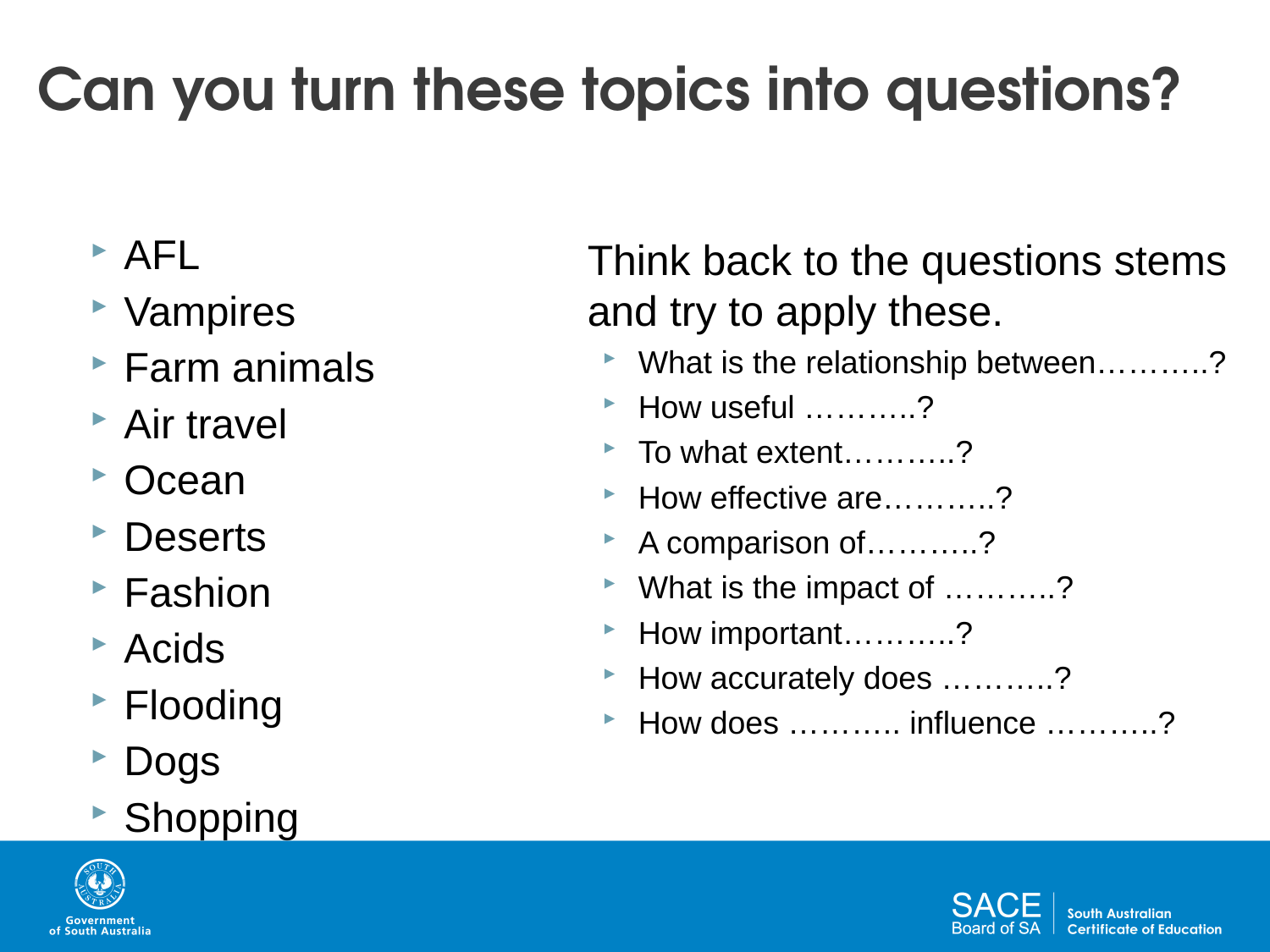

# Can you turn these topics into questions?

Think back to the questions stems and try to apply these.
What is the relationship between………..?
How useful ………..?
To what extent………..?
How effective are………..?
A comparison of………..?
What is the impact of ………..?
How important………..?
How accurately does ………..?
How does ……….. influence ………..?

AFL
Vampires
Farm animals
Air travel
Ocean
Deserts
Fashion
Acids
Flooding
Dogs
Shopping